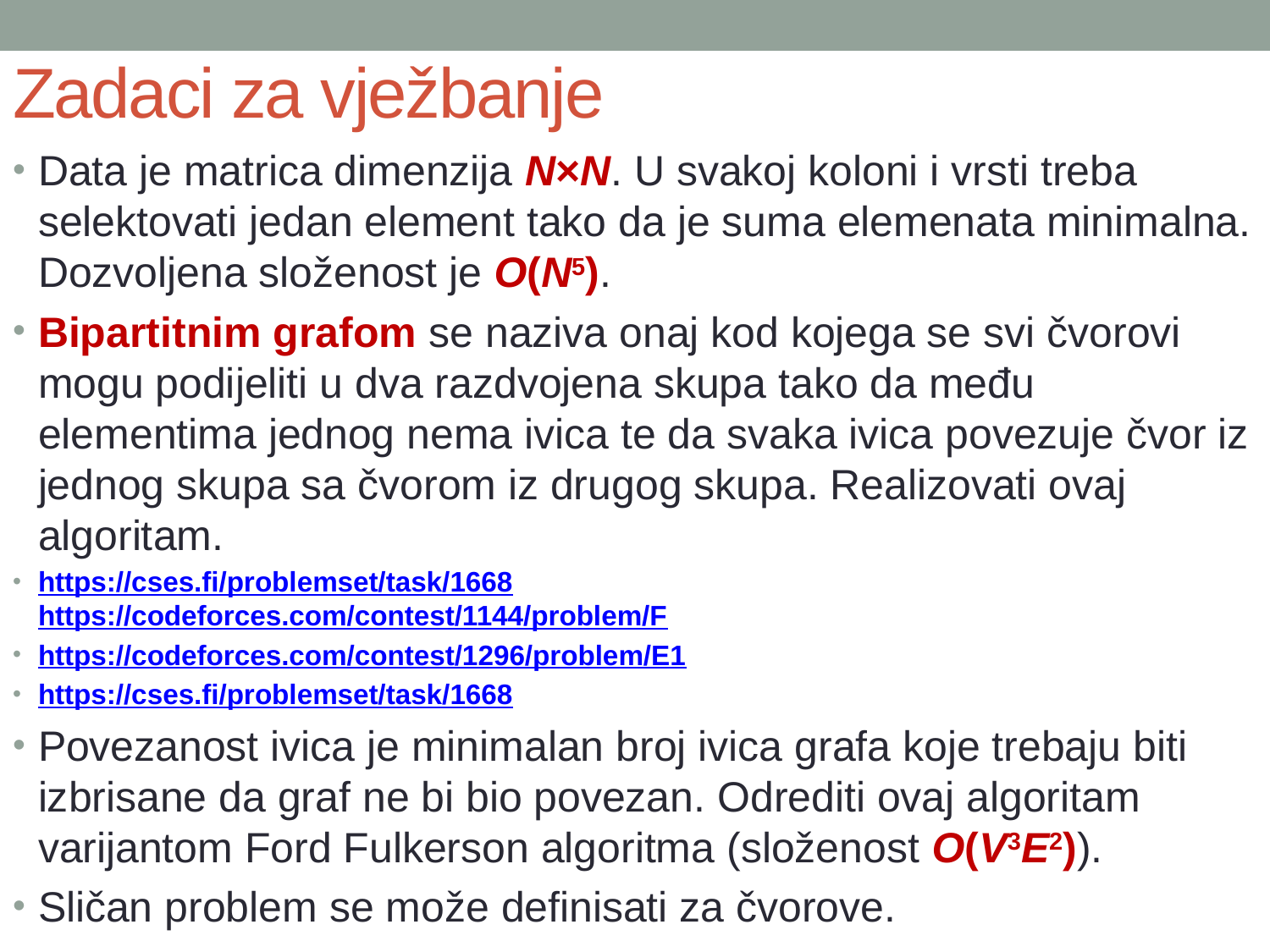

# Zadaci za vježbanje
Data je matrica dimenzija N×N. U svakoj koloni i vrsti treba selektovati jedan element tako da je suma elemenata minimalna. Dozvoljena složenost je O(N5).
Bipartitnim grafom se naziva onaj kod kojega se svi čvorovi mogu podijeliti u dva razdvojena skupa tako da među elementima jednog nema ivica te da svaka ivica povezuje čvor iz jednog skupa sa čvorom iz drugog skupa. Realizovati ovaj algoritam.
https://cses.fi/problemset/task/1668
https://codeforces.com/contest/1144/problem/F
https://codeforces.com/contest/1296/problem/E1
https://cses.fi/problemset/task/1668
Povezanost ivica je minimalan broj ivica grafa koje trebaju biti izbrisane da graf ne bi bio povezan. Odrediti ovaj algoritam varijantom Ford Fulkerson algoritma (složenost O(V3E2)).
Sličan problem se može definisati za čvorove.